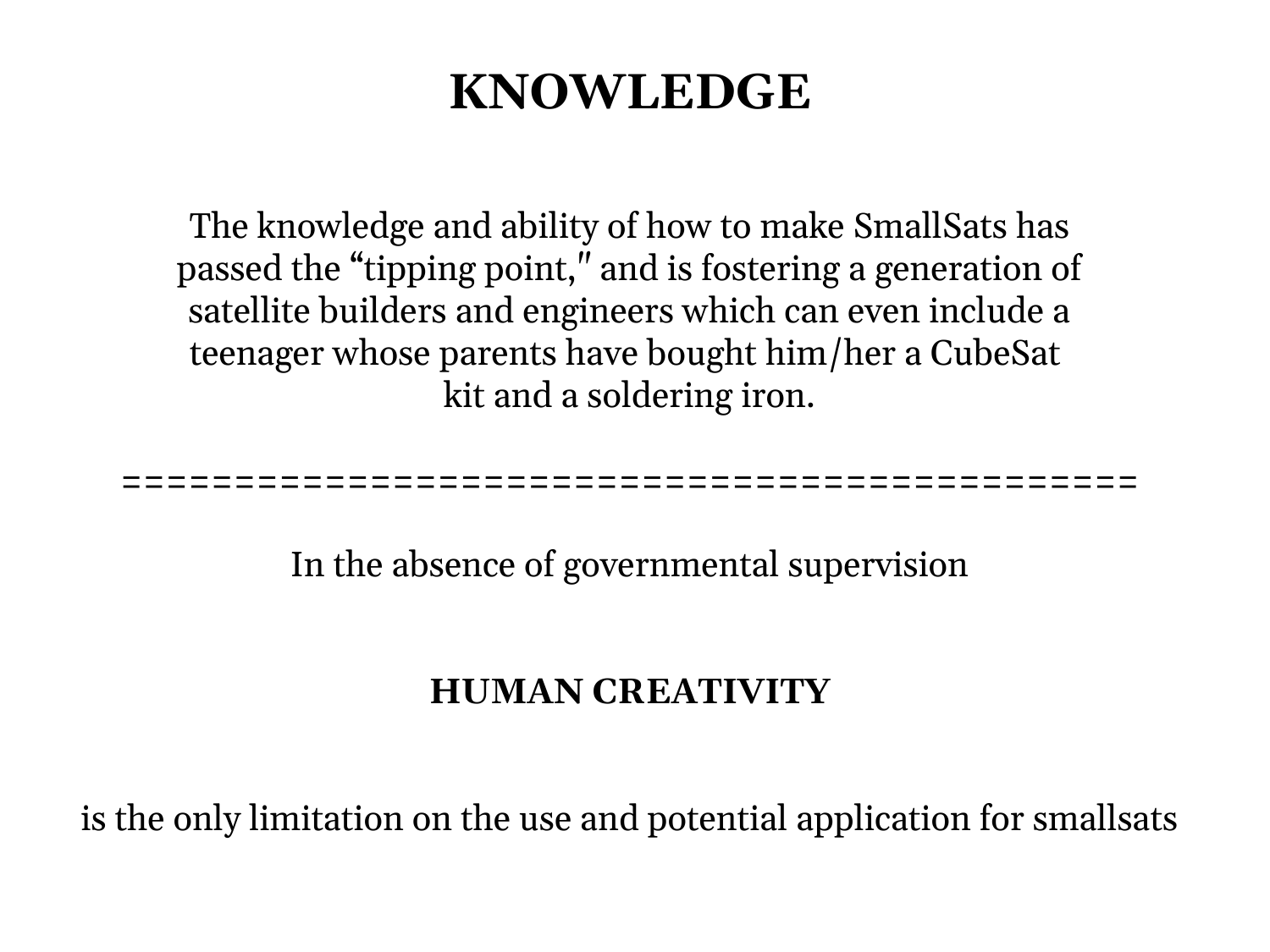

KNOWLEDGE

The knowledge and ability of how to make SmallSats has
passed the “tipping point," and is fostering a generation of
satellite builders and engineers which can even include a
teenager whose parents have bought him/her a CubeSat
kit and a soldering iron.

=============================================

In the absence of governmental supervision

HUMAN CREATIVITY

is the only limitation on the use and potential application for smallsats